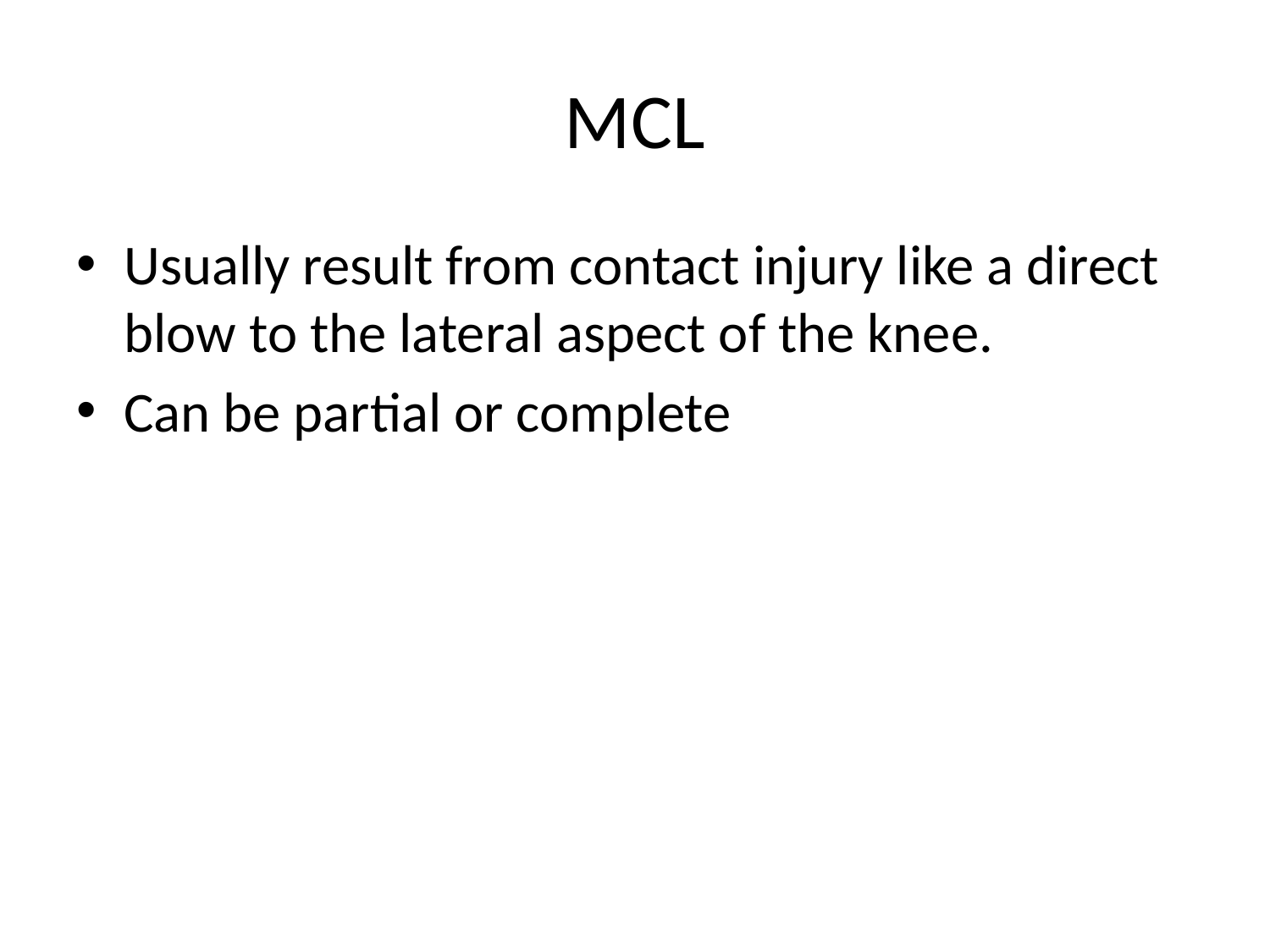

# MCL
Usually result from contact injury like a direct blow to the lateral aspect of the knee.
Can be partial or complete